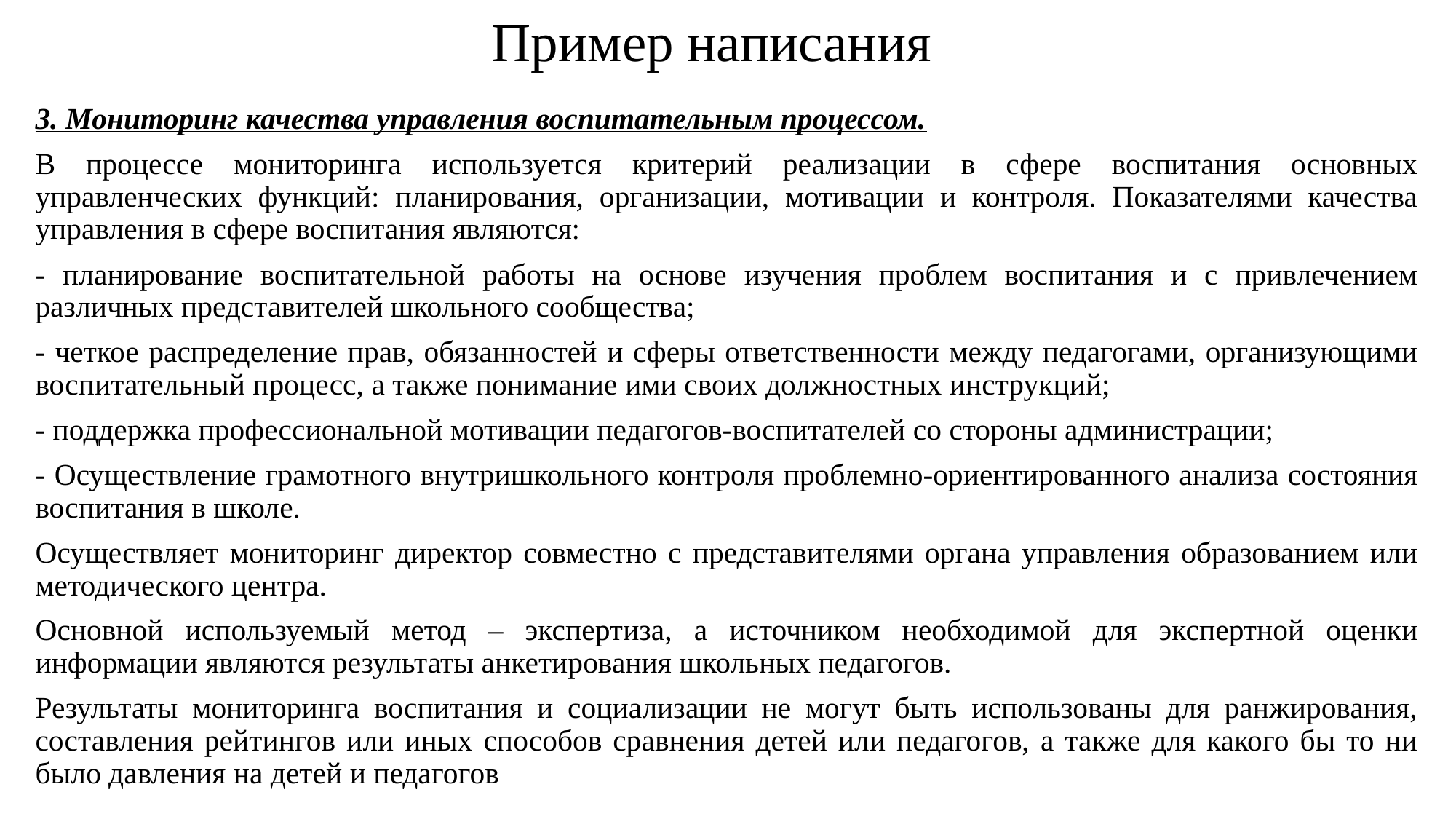

Пример написания
3. Мониторинг качества управления воспитательным процессом.
В процессе мониторинга используется критерий реализации в сфере воспитания основных управленческих функций: планирования, организации, мотивации и контроля. Показателями качества управления в сфере воспитания являются:
- планирование воспитательной работы на основе изучения проблем воспитания и с привлечением различных представителей школьного сообщества;
- четкое распределение прав, обязанностей и сферы ответственности между педагогами, организующими воспитательный процесс, а также понимание ими своих должностных инструкций;
- поддержка профессиональной мотивации педагогов-воспитателей со стороны администрации;
- Осуществление грамотного внутришкольного контроля проблемно-ориентированного анализа состояния воспитания в школе.
Осуществляет мониторинг директор совместно с представителями органа управления образованием или методического центра.
Основной используемый метод – экспертиза, а источником необходимой для экспертной оценки информации являются результаты анкетирования школьных педагогов.
Результаты мониторинга воспитания и социализации не могут быть использованы для ранжирования, составления рейтингов или иных способов сравнения детей или педагогов, а также для какого бы то ни было давления на детей и педагогов